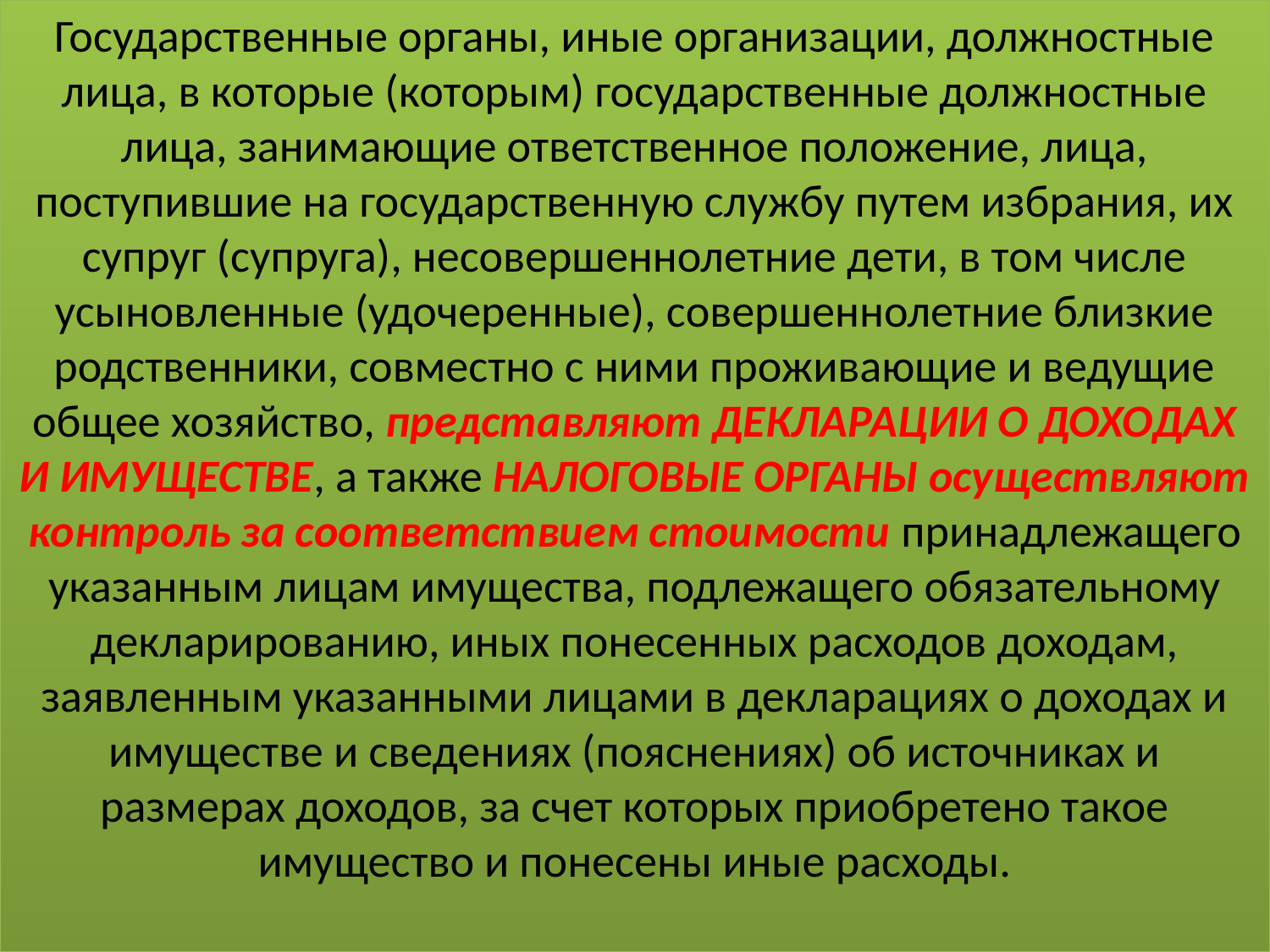

Государственные органы, иные организации, должностные лица, в которые (которым) государственные должностные лица, занимающие ответственное положение, лица, поступившие на государственную службу путем избрания, их супруг (супруга), несовершеннолетние дети, в том числе усыновленные (удочеренные), совершеннолетние близкие родственники, совместно с ними проживающие и ведущие общее хозяйство, представляют ДЕКЛАРАЦИИ О ДОХОДАХ И ИМУЩЕСТВЕ, а также НАЛОГОВЫЕ ОРГАНЫ осуществляют контроль за соответствием стоимости принадлежащего указанным лицам имущества, подлежащего обязательному декларированию, иных понесенных расходов доходам, заявленным указанными лицами в декларациях о доходах и имуществе и сведениях (пояснениях) об источниках и размерах доходов, за счет которых приобретено такое имущество и понесены иные расходы.
#
5